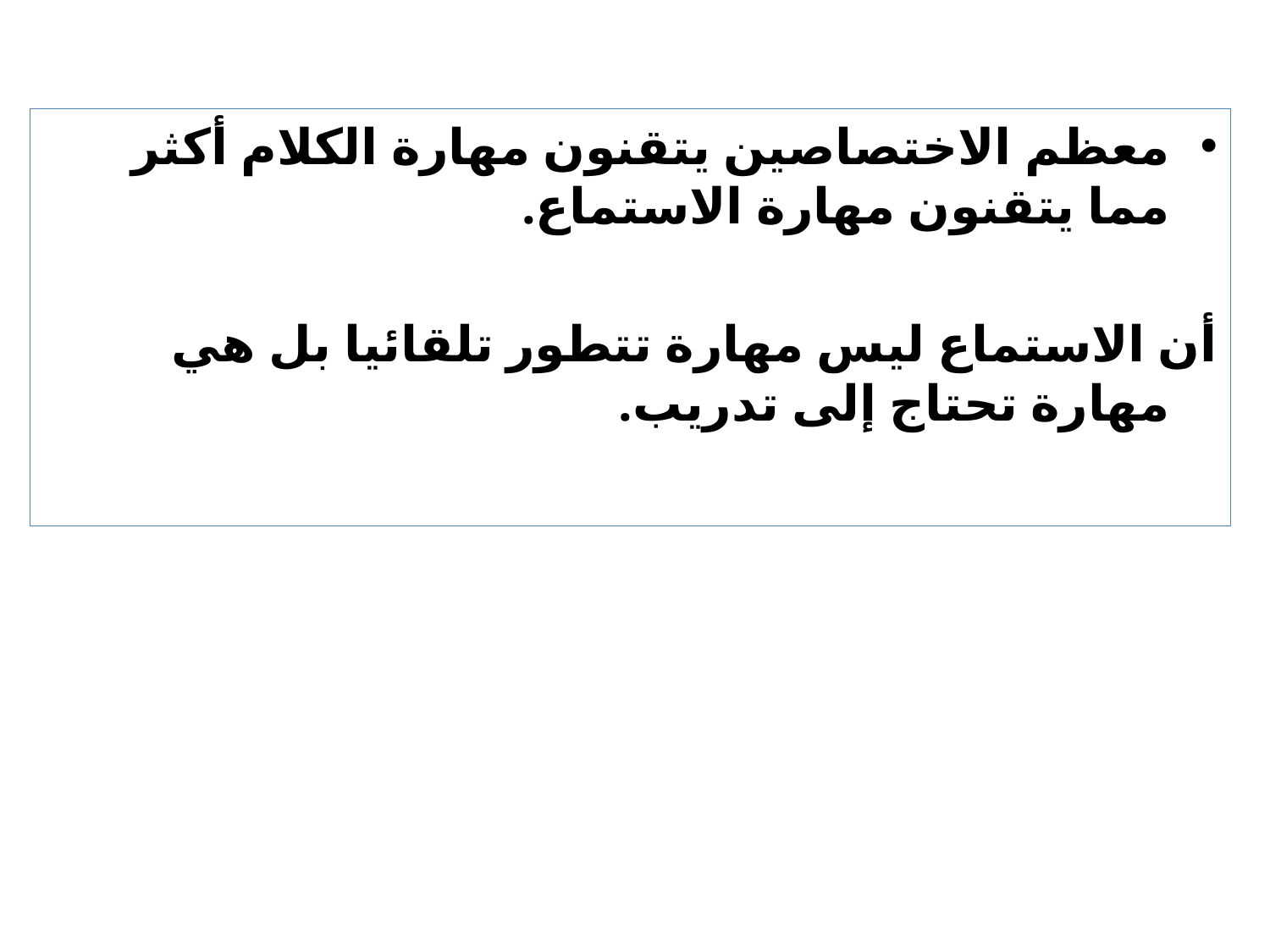

معظم الاختصاصين يتقنون مهارة الكلام أكثر مما يتقنون مهارة الاستماع.

أن الاستماع ليس مهارة تتطور تلقائيا بل هي مهارة تحتاج إلى تدريب.